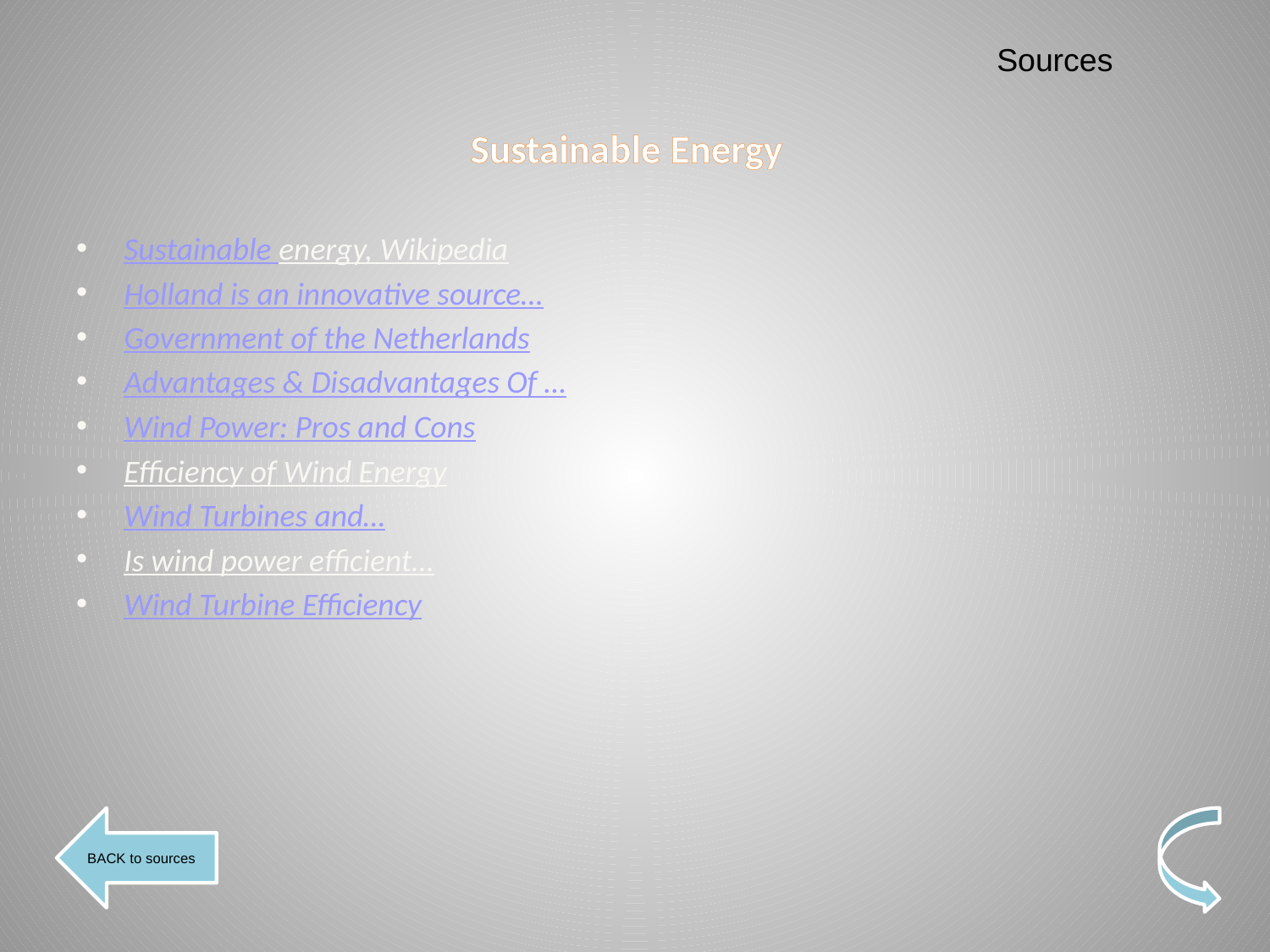

Sources
# Sustainable Energy
Sustainable energy, Wikipedia
Holland is an innovative source…
Government of the Netherlands
Advantages & Disadvantages Of …
Wind Power: Pros and Cons
Efficiency of Wind Energy
Wind Turbines and…
Is wind power efficient…
Wind Turbine Efficiency

BACK to sources